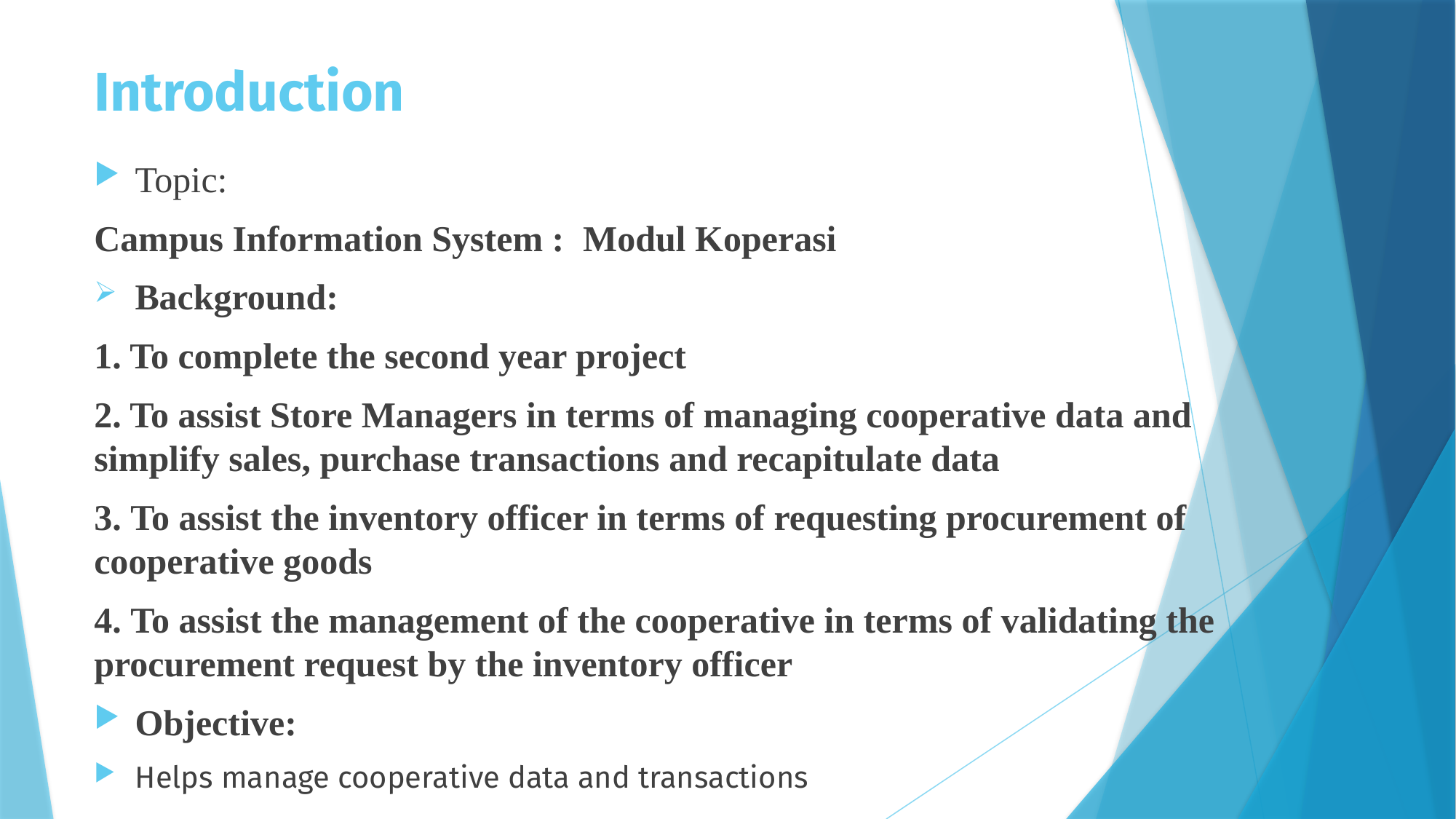

# Introduction
Topic:
Campus Information System :  Modul Koperasi
Background:
1. To complete the second year project
2. To assist Store Managers in terms of managing cooperative data and simplify sales, purchase transactions and recapitulate data
3. To assist the inventory officer in terms of requesting procurement of cooperative goods
4. To assist the management of the cooperative in terms of validating the procurement request by the inventory officer
Objective:
Helps manage cooperative data and transactions